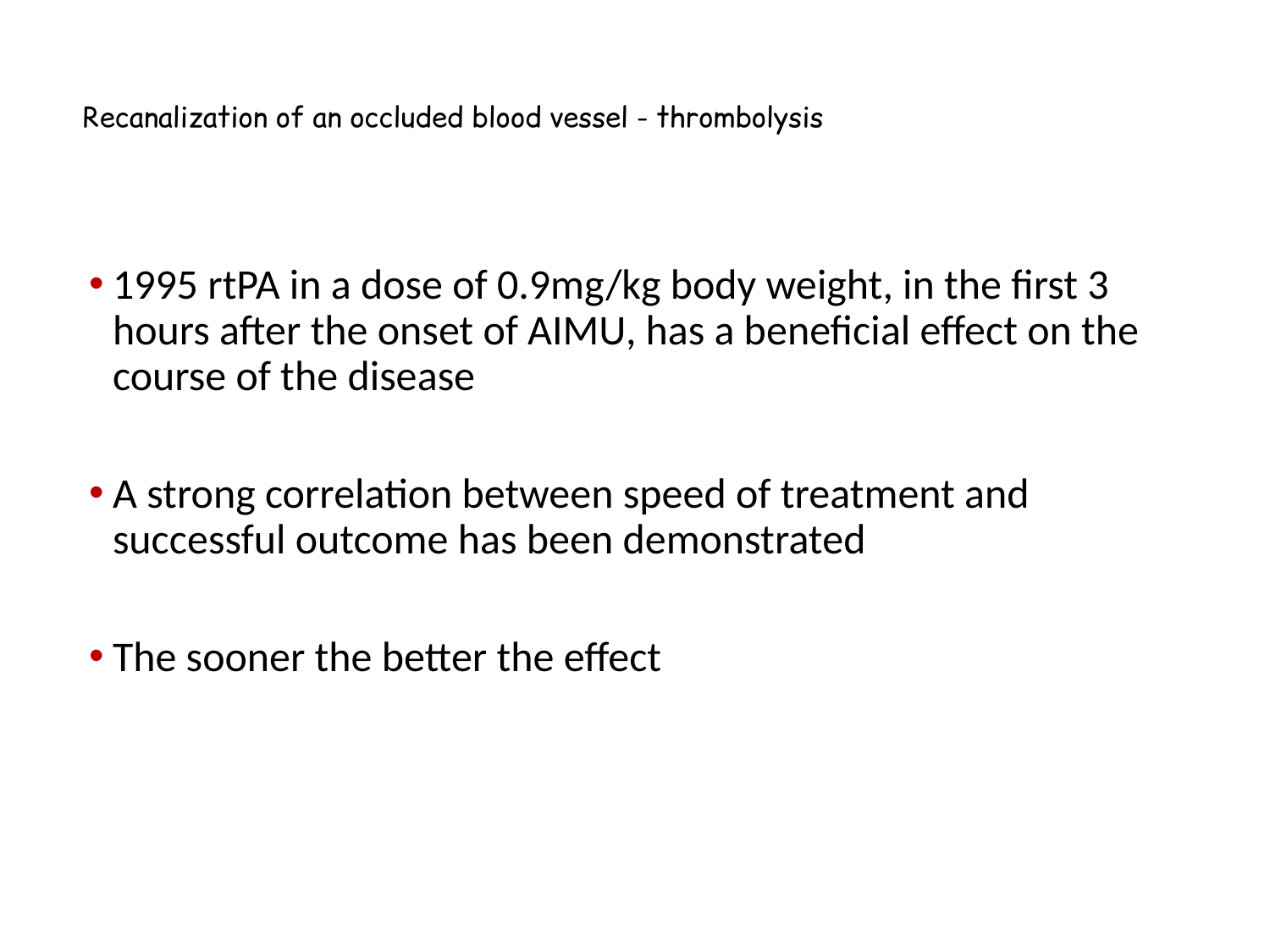

# Recanalization of an occluded blood vessel - thrombolysis
1995 rtPA in a dose of 0.9mg/kg body weight, in the first 3 hours after the onset of AIMU, has a beneficial effect on the course of the disease

A strong correlation between speed of treatment and successful outcome has been demonstrated

The sooner the better the effect